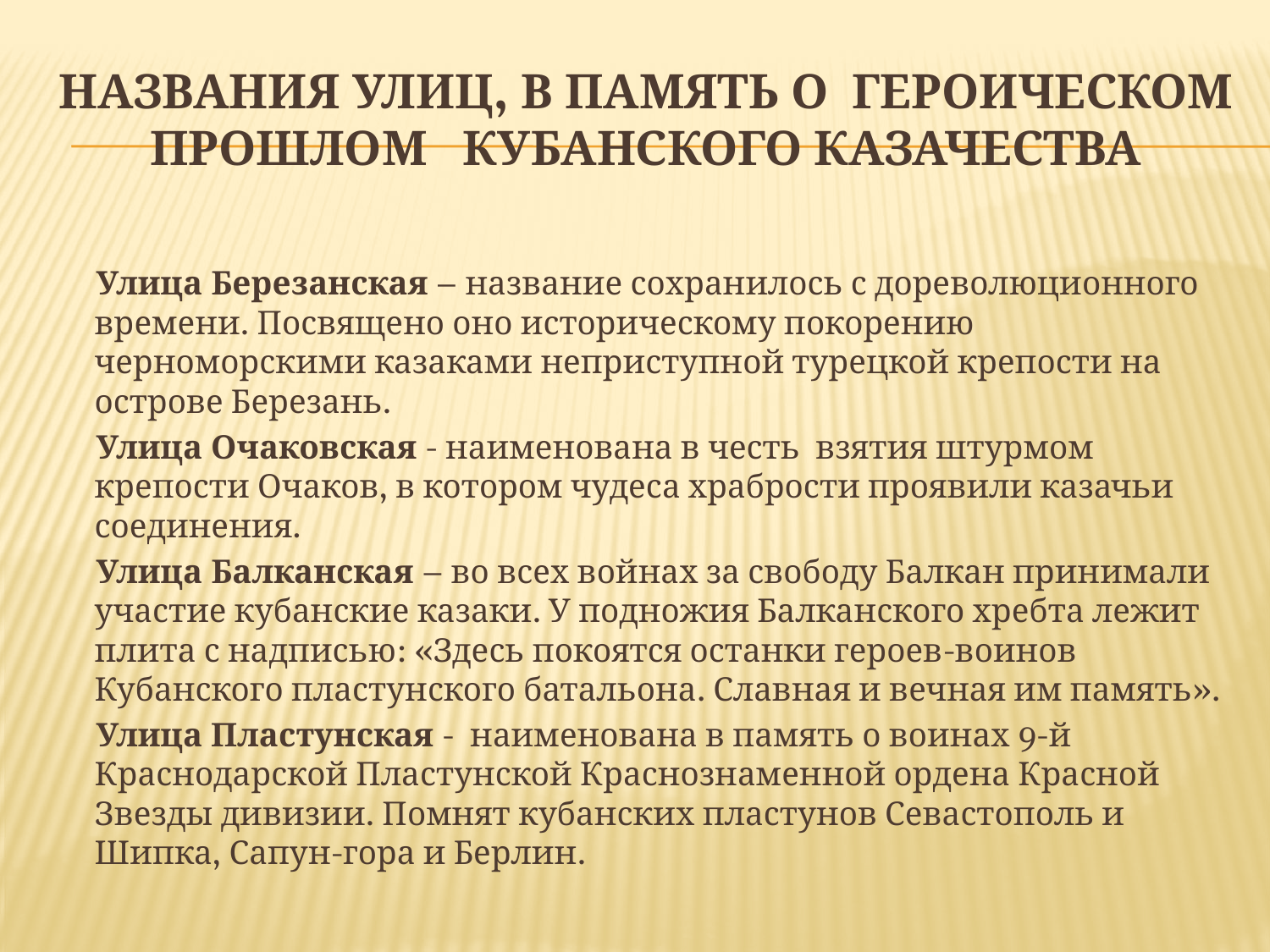

# Названия улиц, в память о  героическом прошлом   кубанского казачества
     Улица Березанская – название сохранилось с дореволюционного времени. Посвящено оно историческому покорению черноморскими казаками неприступной турецкой крепости на острове Березань.
     Улица Очаковская - наименована в честь  взятия штурмом крепости Очаков, в котором чудеса храбрости проявили казачьи соединения.
     Улица Балканская – во всех войнах за свободу Балкан принимали участие кубанские казаки. У подножия Балканского хребта лежит плита с надписью: «Здесь покоятся останки героев-воинов Кубанского пластунского батальона. Славная и вечная им память».
     Улица Пластунская -  наименована в память о воинах 9-й Краснодарской Пластунской Краснознаменной ордена Красной Звезды дивизии. Помнят кубанских пластунов Севастополь и Шипка, Сапун-гора и Берлин.